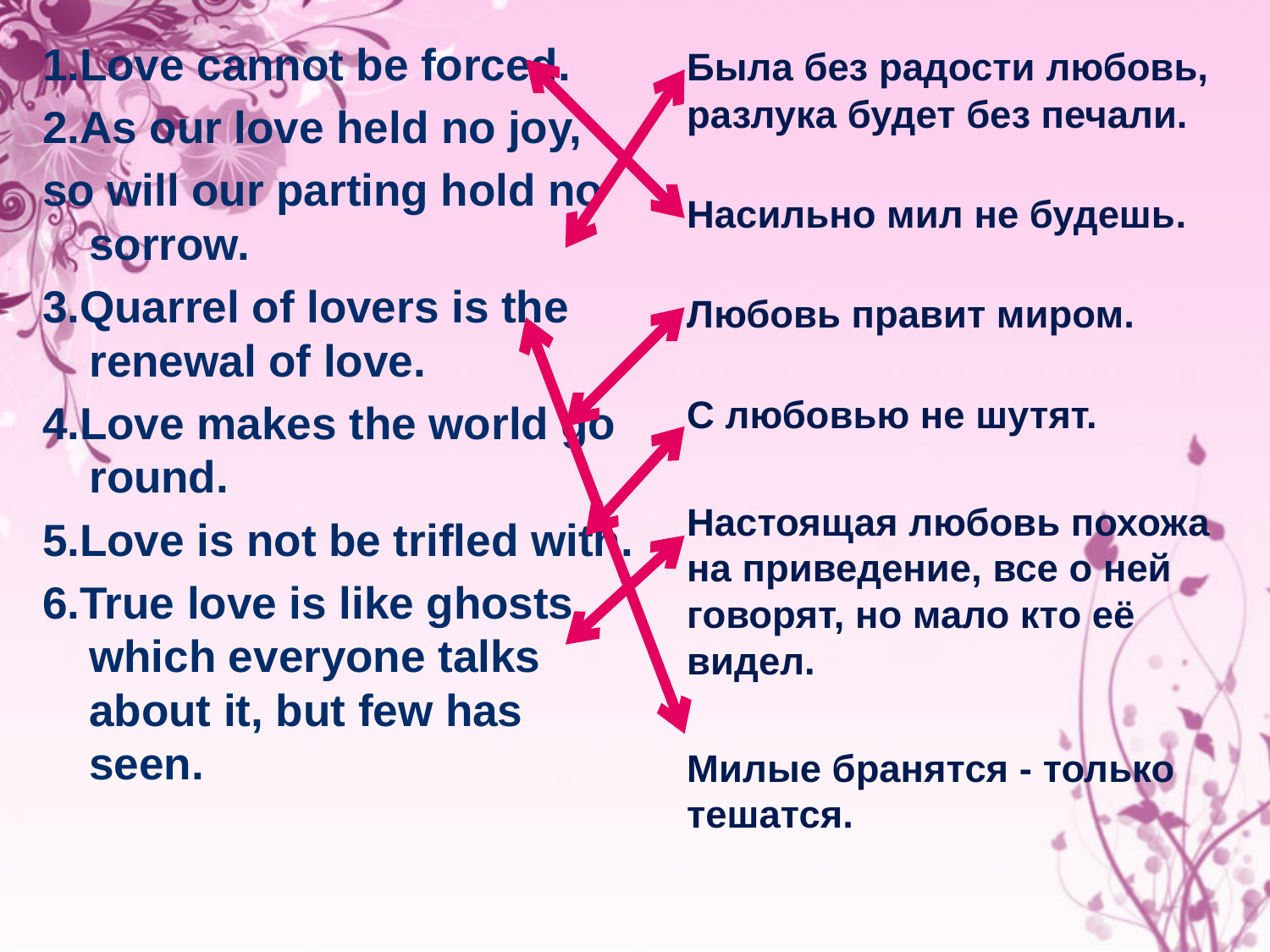

1.Love cannot be forced.
2.As our love held no joy,
so will our parting hold no sorrow.
3.Quarrel of lovers is the renewal of love.
4.Love makes the world go round.
5.Love is not be trifled with.
6.True love is like ghosts, which everyone talks about it, but few has seen.

	Была без радости любовь, разлука будет без печали.
	Насильно мил не будешь.
	Любовь правит миром.
	С любовью не шутят.

	Настоящая любовь похожа на приведение, все о ней говорят, но мало кто её видел.

	Милые бранятся - только тешатся.

#